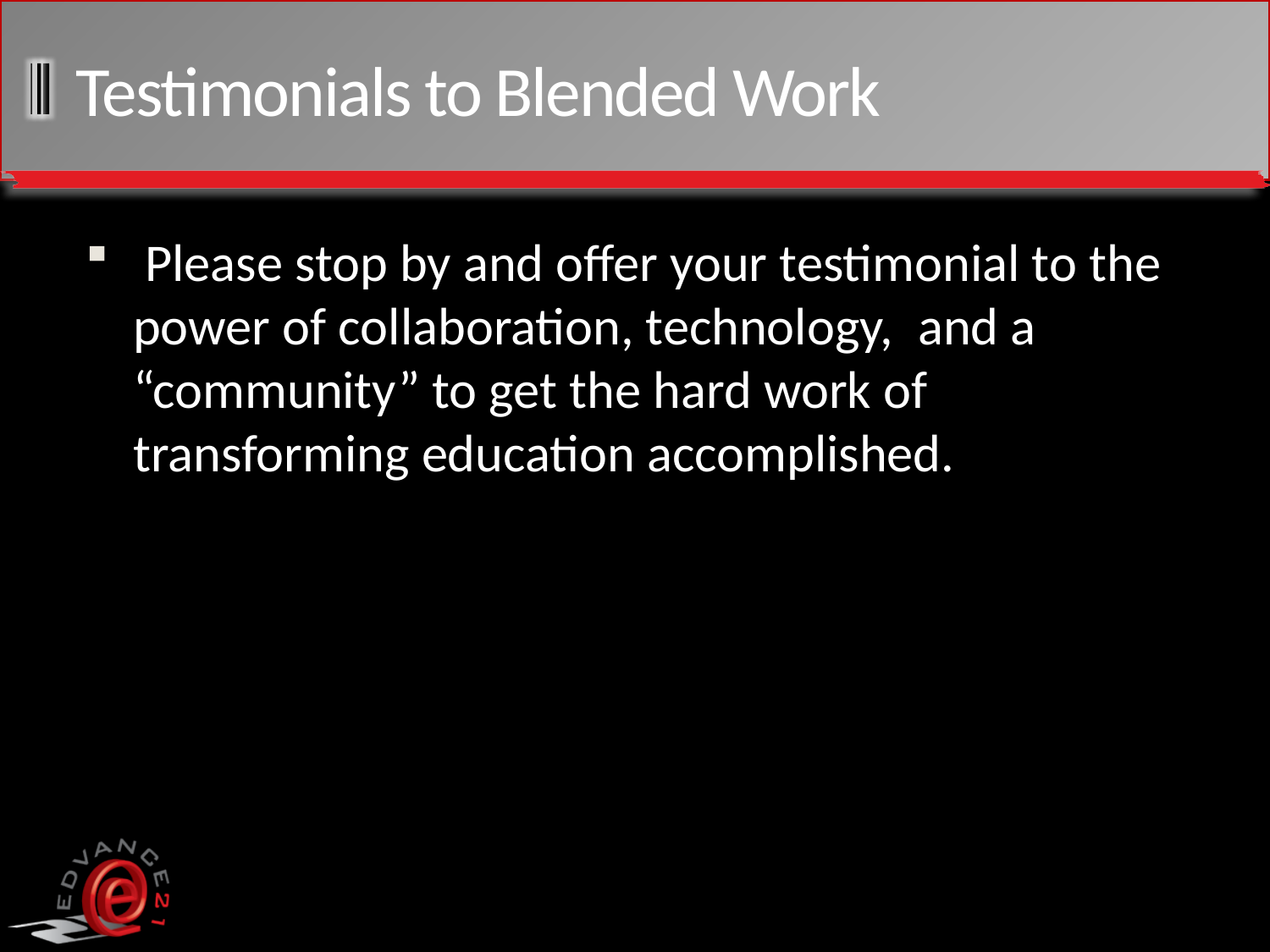

# Testimonials to Blended Work
 Please stop by and offer your testimonial to the power of collaboration, technology,  and a “community” to get the hard work of transforming education accomplished.